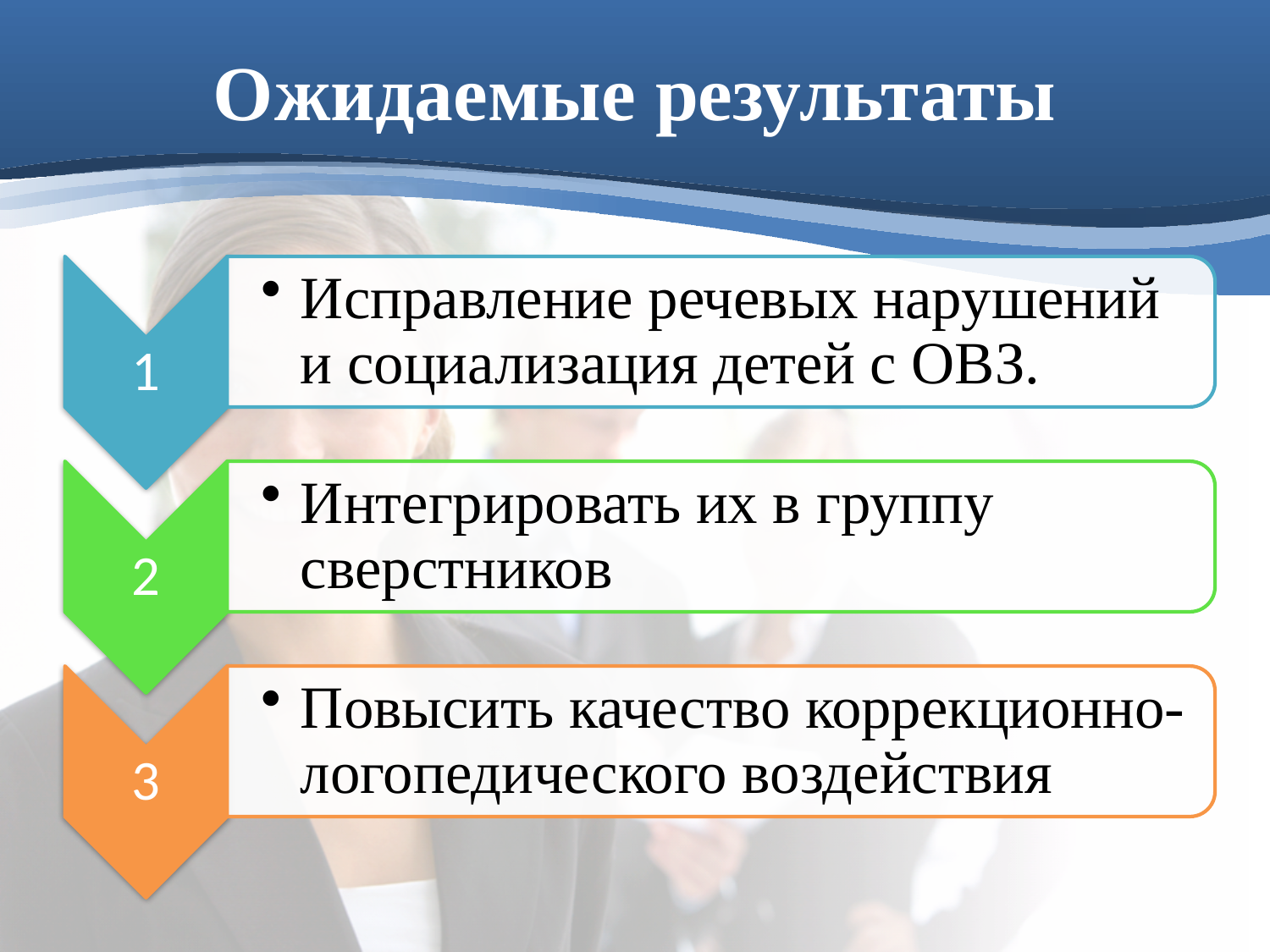

# Ожидаемые результаты
1
Исправление речевых нарушений и социализация детей с ОВЗ.
2
Интегрировать их в группу сверстников
3
Повысить качество коррекционно-логопедического воздействия